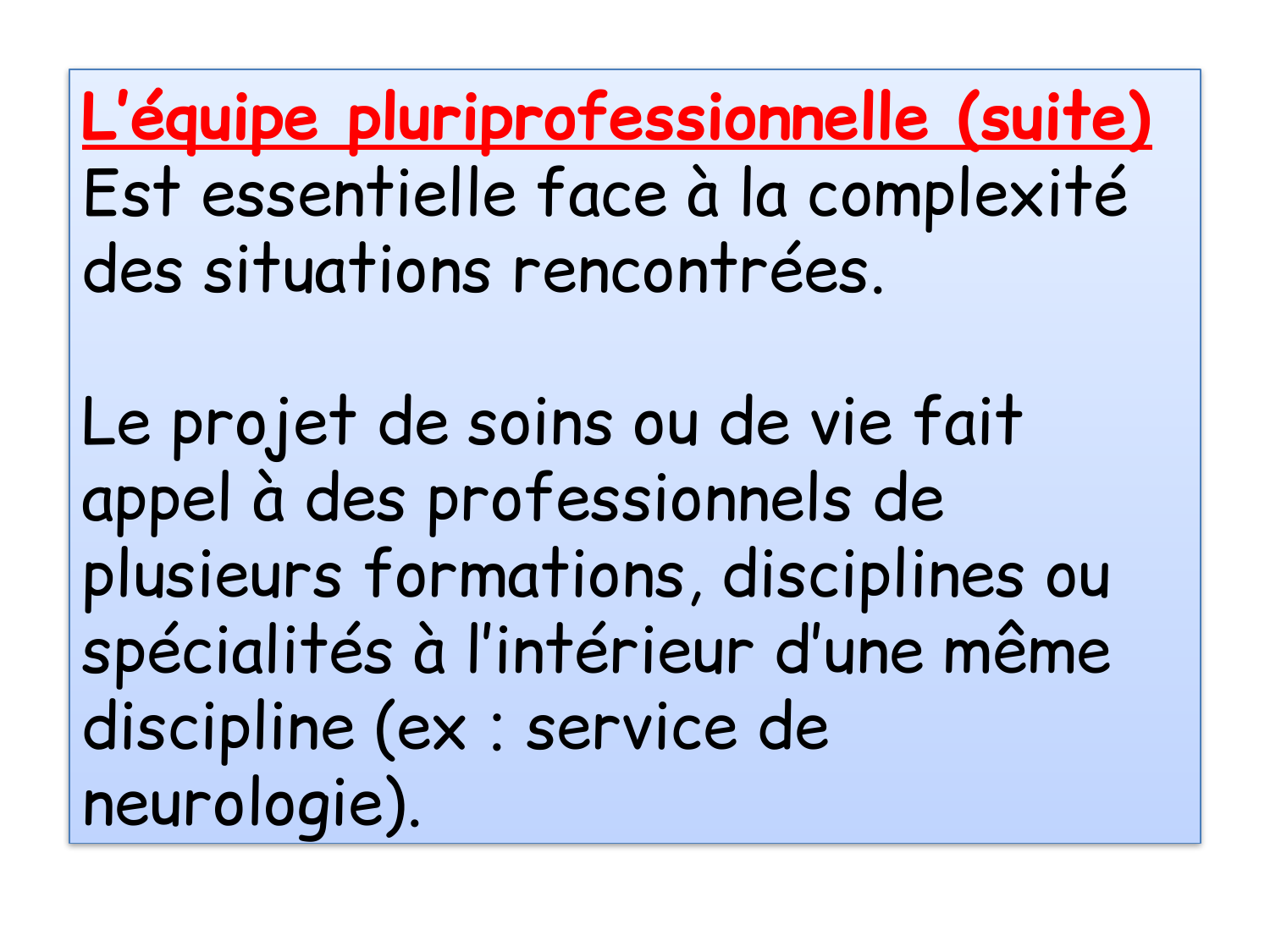

L’équipe pluriprofessionnelle (suite)
Est essentielle face à la complexité des situations rencontrées.

Le projet de soins ou de vie fait appel à des professionnels de plusieurs formations, disciplines ou spécialités à l’intérieur d’une même discipline (ex : service de neurologie).